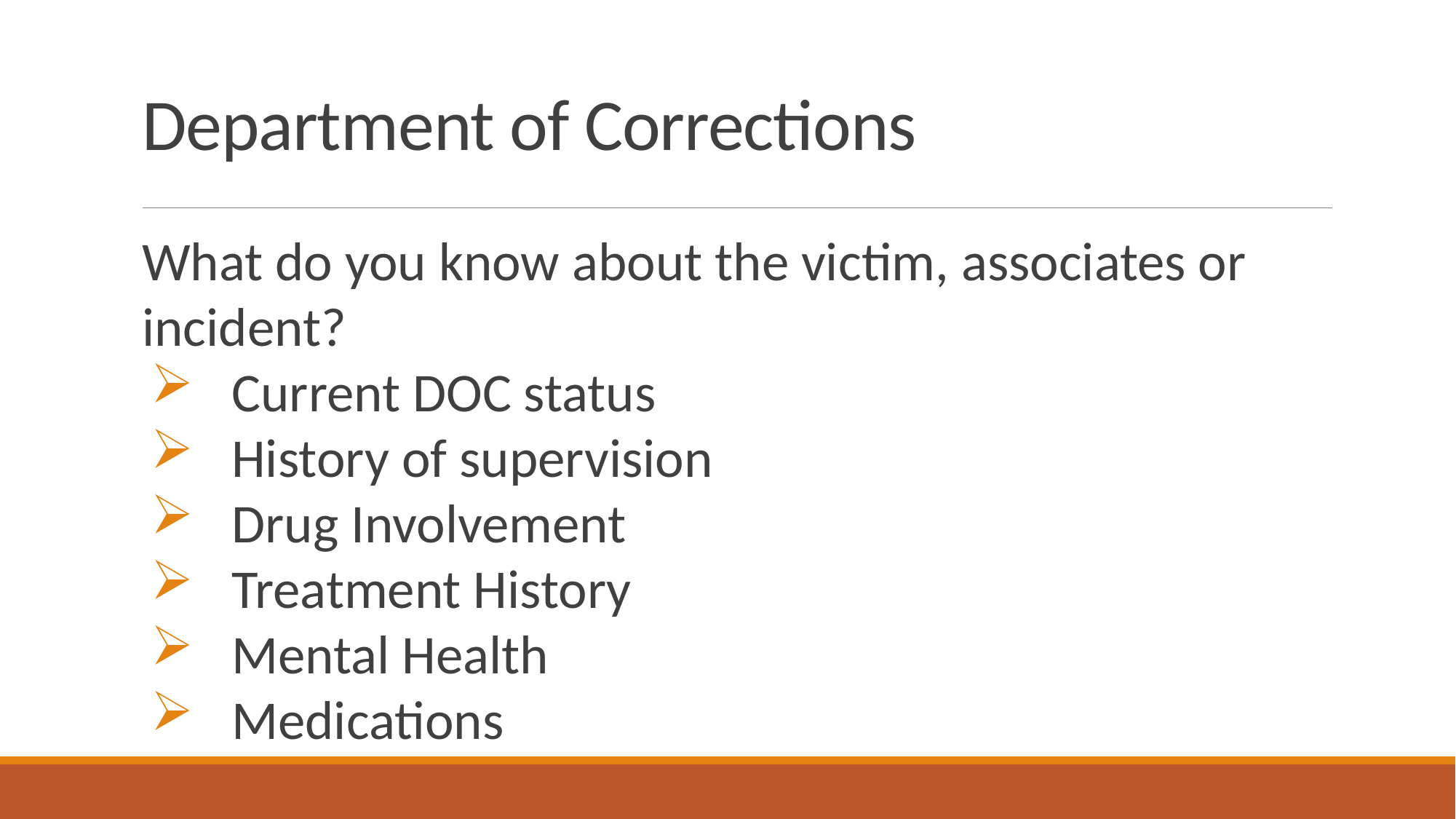

# Department of Corrections
What do you know about the victim, associates or incident?
 Current DOC status
 History of supervision
 Drug Involvement
 Treatment History
 Mental Health
 Medications